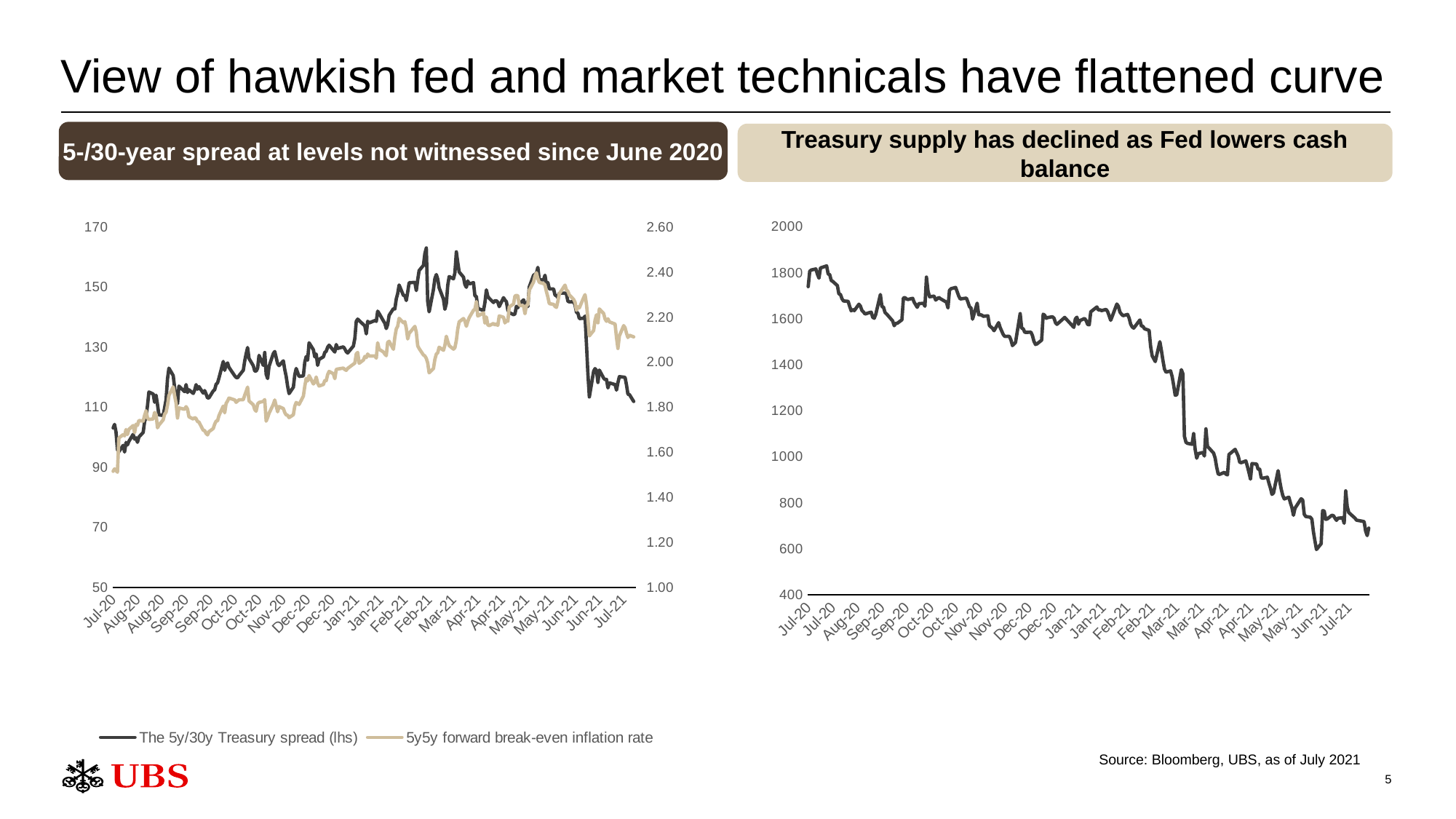

# View of hawkish fed and market technicals have flattened curve
5-/30-year spread at levels not witnessed since June 2020
Treasury supply has declined as Fed lowers cash balance

### Chart

| Category | The 5y/30y Treasury spread (lhs) | 5y5y forward break-even inflation rate |
|---|---|---|
| 44032 | 103.13 | 1.5158 |
| 44033 | 104.308 | 1.5265 |
| 44034 | 101.754 | 1.5195 |
| 44035 | 95.882 | 1.5115 |
| 44036 | 95.211 | 1.6639 |
| 44039 | 97.329 | 1.6786 |
| 44040 | 95.102 | 1.6732 |
| 44041 | 98.301 | 1.7015 |
| 44042 | 97.471 | 1.6792 |
| 44043 | 98.657 | 1.702 |
| 44046 | 101.012 | 1.7191 |
| 44047 | 99.395 | 1.6873 |
| 44048 | 99.823 | 1.7248 |
| 44049 | 98.339 | 1.7202 |
| 44050 | 100.102 | 1.7415 |
| 44053 | 101.642 | 1.7388 |
| 44054 | 105.208 | 1.7638 |
| 44055 | 106.825 | 1.7847 |
| 44056 | 110.468 | 1.7524 |
| 44057 | 115.102 | 1.7462 |
| 44060 | 114.438 | 1.7484 |
| 44061 | 111.683 | 1.7771 |
| 44062 | 114.036 | 1.7683 |
| 44063 | 110.941 | 1.7092 |
| 44064 | 107.478 | 1.7211 |
| 44067 | 107.303 | 1.7445 |
| 44068 | 109.881 | 1.7695 |
| 44069 | 112.608 | 1.7783 |
| 44070 | 119.496 | 1.8097 |
| 44071 | 123.054 | 1.8529 |
| 44074 | 120.576 | 1.8904 |
| 44075 | 116.523 | 1.8519 |
| 44076 | 112.567 | 1.8183 |
| 44077 | 111.161 | 1.7525 |
| 44078 | 117.079 | 1.7975 |
| 44082 | 115.228 | 1.7913 |
| 44083 | 117.574 | 1.8029 |
| 44084 | 114.968 | 1.7925 |
| 44085 | 115.842 | 1.758 |
| 44088 | 114.636 | 1.748 |
| 44089 | 115.719 | 1.7547 |
| 44090 | 117.565 | 1.7503 |
| 44091 | 116.019 | 1.7366 |
| 44092 | 116.907 | 1.7346 |
| 44095 | 114.731 | 1.6977 |
| 44096 | 115.572 | 1.6969 |
| 44097 | 114.445 | 1.6842 |
| 44098 | 113.097 | 1.6776 |
| 44099 | 113.176 | 1.6918 |
| 44102 | 115.476 | 1.7058 |
| 44103 | 115.856 | 1.7256 |
| 44104 | 117.683 | 1.7386 |
| 44105 | 118.155 | 1.7404 |
| 44106 | 119.794 | 1.7634 |
| 44109 | 125.29 | 1.8057 |
| 44110 | 122.336 | 1.7756 |
| 44111 | 124.309 | 1.8175 |
| 44112 | 124.782 | 1.8281 |
| 44113 | 123.321 | 1.8413 |
| 44117 | 120.512 | 1.8329 |
| 44118 | 119.978 | 1.8222 |
| 44119 | 119.819 | 1.8282 |
| 44120 | 120.548 | 1.8334 |
| 44123 | 122.356 | 1.8342 |
| 44124 | 125.47 | 1.854 |
| 44125 | 127.837 | 1.8708 |
| 44126 | 129.928 | 1.8897 |
| 44127 | 126.284 | 1.8283 |
| 44130 | 123.845 | 1.8111 |
| 44131 | 122.136 | 1.7903 |
| 44132 | 122.04 | 1.7825 |
| 44133 | 123.021 | 1.8147 |
| 44134 | 127.314 | 1.8217 |
| 44137 | 123.983 | 1.8263 |
| 44138 | 128.28 | 1.8343 |
| 44139 | 121.038 | 1.7386 |
| 44140 | 119.609 | 1.7548 |
| 44141 | 123.672 | 1.7734 |
| 44144 | 127.929 | 1.8134 |
| 44145 | 128.608 | 1.8325 |
| 44147 | 124.538 | 1.7803 |
| 44148 | 123.905 | 1.8033 |
| 44151 | 125.494 | 1.7945 |
| 44152 | 122.58 | 1.7767 |
| 44153 | 120.314 | 1.7661 |
| 44154 | 117.083 | 1.7651 |
| 44155 | 114.582 | 1.7544 |
| 44158 | 116.705 | 1.767 |
| 44159 | 120.811 | 1.8053 |
| 44160 | 122.946 | 1.8215 |
| 44162 | 120.279 | 1.8127 |
| 44165 | 120.493 | 1.8498 |
| 44166 | 125.049 | 1.8941 |
| 44167 | 126.949 | 1.9285 |
| 44168 | 125.728 | 1.9174 |
| 44169 | 131.498 | 1.9412 |
| 44172 | 129.193 | 1.9038 |
| 44173 | 126.816 | 1.913 |
| 44174 | 127.755 | 1.9347 |
| 44175 | 123.992 | 1.9072 |
| 44176 | 125.992 | 1.8946 |
| 44179 | 126.827 | 1.9016 |
| 44180 | 128.317 | 1.9197 |
| 44181 | 128.692 | 1.9187 |
| 44182 | 130.054 | 1.9453 |
| 44183 | 130.72 | 1.9597 |
| 44186 | 128.996 | 1.9493 |
| 44187 | 128.441 | 1.9273 |
| 44188 | 130.922 | 1.9682 |
| 44189 | 129.646 | 1.9701 |
| 44193 | 130.155 | 1.9744 |
| 44194 | 129.458 | 1.9678 |
| 44195 | 128.53 | 1.9645 |
| 44196 | 128.122 | 1.973 |
| 44200 | 130.431 | 1.992 |
| 44201 | 132.992 | 1.9966 |
| 44202 | 138.668 | 2.0379 |
| 44203 | 139.397 | 2.0439 |
| 44204 | 138.905 | 1.9958 |
| 44207 | 137.586 | 2.0102 |
| 44208 | 137.083 | 2.0263 |
| 44209 | 134.484 | 2.0209 |
| 44210 | 138.675 | 2.0368 |
| 44211 | 138.14 | 2.0279 |
| 44215 | 138.919 | 2.0287 |
| 44216 | 138.655 | 2.0186 |
| 44217 | 142.054 | 2.0869 |
| 44218 | 141.318 | 2.0582 |
| 44221 | 138.815 | 2.0462 |
| 44222 | 138.034 | 2.0363 |
| 44223 | 136.263 | 2.0296 |
| 44224 | 137.578 | 2.0884 |
| 44225 | 140.666 | 2.0936 |
| 44228 | 142.885 | 2.058 |
| 44229 | 142.786 | 2.112 |
| 44230 | 146.143 | 2.1484 |
| 44231 | 147.918 | 2.16 |
| 44232 | 150.78 | 2.1957 |
| 44235 | 147.287 | 2.1759 |
| 44236 | 147.254 | 2.1808 |
| 44237 | 145.601 | 2.1522 |
| 44238 | 148.424 | 2.1039 |
| 44239 | 151.54 | 2.1283 |
| 44243 | 151.655 | 2.1599 |
| 44244 | 148.912 | 2.1337 |
| 44245 | 152.556 | 2.0733 |
| 44246 | 155.604 | 2.0612 |
| 44249 | 157.315 | 2.0327 |
| 44250 | 161.208 | 2.0284 |
| 44251 | 163.116 | 2.0175 |
| 44252 | 145.207 | 1.9967 |
| 44253 | 141.838 | 1.9533 |
| 44256 | 149.289 | 1.9724 |
| 44257 | 152.88 | 2.0129 |
| 44258 | 154.264 | 2.0367 |
| 44259 | 152.754 | 2.0425 |
| 44260 | 149.827 | 2.0672 |
| 44263 | 146.076 | 2.0534 |
| 44264 | 142.68 | 2.0751 |
| 44265 | 144.576 | 2.1157 |
| 44266 | 150.686 | 2.0927 |
| 44267 | 153.594 | 2.0745 |
| 44270 | 152.845 | 2.0586 |
| 44271 | 154.782 | 2.0651 |
| 44272 | 161.808 | 2.0976 |
| 44273 | 158.308 | 2.1485 |
| 44274 | 155.105 | 2.1801 |
| 44277 | 153.396 | 2.1947 |
| 44278 | 150.921 | 2.1834 |
| 44279 | 150.023 | 2.1601 |
| 44280 | 152.129 | 2.1816 |
| 44281 | 151.13 | 2.1986 |
| 44284 | 151.567 | 2.2313 |
| 44285 | 147.142 | 2.2359 |
| 44286 | 146.969 | 2.2699 |
| 44287 | 142.968 | 2.2056 |
| 44291 | 142.265 | 2.22 |
| 44292 | 144.93 | 2.1742 |
| 44293 | 149.143 | 2.2016 |
| 44294 | 147.006 | 2.1666 |
| 44295 | 146.34 | 2.1634 |
| 44298 | 144.947 | 2.1727 |
| 44299 | 145.527 | 2.1659 |
| 44300 | 145.52 | 2.1702 |
| 44301 | 145.009 | 2.1642 |
| 44302 | 143.568 | 2.2064 |
| 44305 | 146.556 | 2.2001 |
| 44306 | 145.763 | 2.1752 |
| 44307 | 145.202 | 2.1852 |
| 44308 | 142.432 | 2.1823 |
| 44309 | 141.585 | 2.2465 |
| 44312 | 140.89 | 2.259 |
| 44313 | 141.139 | 2.2945 |
| 44314 | 143.653 | 2.2972 |
| 44315 | 143.219 | 2.2958 |
| 44316 | 144.361 | 2.2541 |
| 44319 | 145.838 | 2.2512 |
| 44320 | 144.259 | 2.216 |
| 44321 | 144.923 | 2.2523 |
| 44322 | 143.563 | 2.2565 |
| 44323 | 150.125 | 2.3203 |
| 44326 | 154.024 | 2.3573 |
| 44327 | 154.364 | 2.3833 |
| 44328 | 154.61 | 2.3981 |
| 44329 | 156.657 | 2.3717 |
| 44330 | 152.396 | 2.3553 |
| 44333 | 152.543 | 2.3498 |
| 44334 | 154.027 | 2.3441 |
| 44335 | 150.921 | 2.3142 |
| 44336 | 151.602 | 2.2901 |
| 44337 | 149.48 | 2.261 |
| 44340 | 149.463 | 2.2575 |
| 44341 | 147.411 | 2.2488 |
| 44342 | 147.215 | 2.2441 |
| 44343 | 146.532 | 2.2714 |
| 44344 | 148.058 | 2.3048 |
| 44348 | 148.075 | 2.3432 |
| 44349 | 147.694 | 2.3216 |
| 44350 | 145.379 | 2.3158 |
| 44351 | 145.157 | 2.2993 |
| 44354 | 145.193 | 2.2801 |
| 44355 | 144.106 | 2.2673 |
| 44356 | 141.678 | 2.2313 |
| 44357 | 141.387 | 2.2468 |
| 44358 | 139.598 | 2.2421 |
| 44361 | 139.68 | 2.2873 |
| 44362 | 140.417 | 2.3008 |
| 44363 | 131.027 | 2.2582 |
| 44364 | 121.091 | 2.1928 |
| 44365 | 113.481 | 2.1177 |
| 44368 | 122.04 | 2.1413 |
| 44369 | 122.9 | 2.1873 |
| 44370 | 122.305 | 2.2111 |
| 44371 | 118.301 | 2.1758 |
| 44372 | 122.406 | 2.2373 |
| 44375 | 119.716 | 2.2169 |
| 44376 | 119.268 | 2.1927 |
| 44377 | 119.309 | 2.1825 |
| 44378 | 116.482 | 2.1934 |
| 44379 | 118.144 | 2.1799 |
| 44383 | 117.581 | 2.1702 |
| 44384 | 115.734 | 2.1103 |
| 44385 | 118.239 | 2.0619 |
| 44386 | 120.231 | 2.1174 |
| 44389 | 120.066 | 2.1631 |
| 44390 | 119.934 | 2.1535 |
| 44391 | 117.425 | 2.1287 |
| 44392 | 114.38 | 2.1103 |
| 44393 | 114.257 | 2.1201 |
| 44396 | 111.956 | 2.1132 |

### Chart

| Category | US Treasury Cash balance Federal Reserve Account |
|---|---|
| 44027 | 1740.455 |
| 44028 | 1807.3051 |
| 44029 | 1812.801 |
| 44032 | 1817.27 |
| 44033 | 1794.448 |
| 44034 | 1777.1801 |
| 44035 | 1821.824 |
| 44039 | 1830.546 |
| 44040 | 1795.511 |
| 44041 | 1792.434 |
| 44042 | 1767.3409 |
| 44043 | 1763.09 |
| 44046 | 1745.136 |
| 44047 | 1708.214 |
| 44048 | 1706.637 |
| 44049 | 1687.233 |
| 44050 | 1678.144 |
| 44053 | 1676.455 |
| 44054 | 1654.869 |
| 44055 | 1635.1429 |
| 44056 | 1641.1331 |
| 44057 | 1635.886 |
| 44060 | 1663.881 |
| 44061 | 1655.467 |
| 44062 | 1636.3929 |
| 44063 | 1630.312 |
| 44064 | 1621.385 |
| 44067 | 1627.631 |
| 44068 | 1629.281 |
| 44069 | 1607.449 |
| 44070 | 1602.817 |
| 44071 | 1620.187 |
| 44074 | 1705.9821 |
| 44075 | 1652.933 |
| 44076 | 1651.823 |
| 44077 | 1628.42 |
| 44078 | 1621.785 |
| 44082 | 1591.491 |
| 44083 | 1570.533 |
| 44084 | 1580.972 |
| 44085 | 1581.016 |
| 44088 | 1596.094 |
| 44089 | 1691.058 |
| 44090 | 1692.809 |
| 44091 | 1686.36 |
| 44092 | 1684.759 |
| 44095 | 1689.647 |
| 44096 | 1672.796 |
| 44097 | 1661.7321 |
| 44098 | 1650.402 |
| 44099 | 1666.33 |
| 44102 | 1667.8361 |
| 44103 | 1655.158 |
| 44104 | 1781.679 |
| 44105 | 1721.399 |
| 44106 | 1696.491 |
| 44109 | 1699.085 |
| 44110 | 1682.129 |
| 44111 | 1687.434 |
| 44112 | 1693.511 |
| 44113 | 1688.155 |
| 44117 | 1672.917 |
| 44118 | 1647.937 |
| 44119 | 1724.441 |
| 44120 | 1731.394 |
| 44123 | 1736.903 |
| 44124 | 1718.52 |
| 44125 | 1699.4969 |
| 44126 | 1686.614 |
| 44127 | 1687.7889 |
| 44130 | 1690.2159 |
| 44131 | 1673.293 |
| 44132 | 1653.0389 |
| 44133 | 1647.48 |
| 44134 | 1598.798 |
| 44137 | 1668.478 |
| 44138 | 1618.498 |
| 44139 | 1618.568 |
| 44140 | 1616.7159 |
| 44141 | 1611.36 |
| 44144 | 1613.526 |
| 44145 | 1570.7679 |
| 44147 | 1559.098 |
| 44148 | 1548.6949 |
| 44151 | 1583.7 |
| 44152 | 1562.437 |
| 44153 | 1546.924 |
| 44154 | 1532.201 |
| 44155 | 1523.9449 |
| 44158 | 1524.043 |
| 44159 | 1508.389 |
| 44160 | 1484.036 |
| 44162 | 1497.733 |
| 44165 | 1622.986 |
| 44166 | 1559.9091 |
| 44167 | 1557.239 |
| 44168 | 1542.061 |
| 44169 | 1541.553 |
| 44172 | 1542.507 |
| 44173 | 1528.113 |
| 44174 | 1502.361 |
| 44175 | 1489.111 |
| 44176 | 1491.532 |
| 44179 | 1507.694 |
| 44180 | 1620.613 |
| 44181 | 1615.873 |
| 44182 | 1603.0 |
| 44183 | 1605.924 |
| 44186 | 1609.2889 |
| 44187 | 1603.478 |
| 44188 | 1583.308 |
| 44189 | 1576.37 |
| 44194 | 1606.627 |
| 44200 | 1563.361 |
| 44201 | 1600.257 |
| 44202 | 1607.396 |
| 44203 | 1576.756 |
| 44204 | 1592.9399 |
| 44207 | 1601.9399 |
| 44208 | 1592.556 |
| 44209 | 1575.875 |
| 44210 | 1574.375 |
| 44211 | 1630.897 |
| 44215 | 1652.048 |
| 44216 | 1638.3311 |
| 44217 | 1639.728 |
| 44218 | 1636.166 |
| 44221 | 1641.392 |
| 44222 | 1631.783 |
| 44224 | 1593.973 |
| 44225 | 1611.3521 |
| 44228 | 1664.5959 |
| 44229 | 1654.9189 |
| 44230 | 1629.729 |
| 44231 | 1620.963 |
| 44232 | 1613.958 |
| 44235 | 1619.3571 |
| 44236 | 1603.403 |
| 44237 | 1576.744 |
| 44238 | 1564.8621 |
| 44239 | 1560.063 |
| 44243 | 1595.2791 |
| 44244 | 1568.8929 |
| 44245 | 1567.702 |
| 44246 | 1557.254 |
| 44249 | 1550.121 |
| 44250 | 1480.606 |
| 44251 | 1439.646 |
| 44253 | 1414.465 |
| 44256 | 1500.687 |
| 44257 | 1462.558 |
| 44258 | 1420.238 |
| 44259 | 1382.2531 |
| 44260 | 1368.265 |
| 44263 | 1373.951 |
| 44264 | 1349.174 |
| 44265 | 1310.2729 |
| 44266 | 1268.214 |
| 44267 | 1269.979 |
| 44270 | 1379.152 |
| 44271 | 1361.274 |
| 44272 | 1089.501 |
| 44273 | 1063.2889 |
| 44274 | 1058.913 |
| 44277 | 1054.77 |
| 44278 | 1101.256 |
| 44279 | 1031.908 |
| 44280 | 994.029 |
| 44281 | 1013.861 |
| 44284 | 1019.013 |
| 44285 | 1003.516 |
| 44286 | 1121.951 |
| 44287 | 1045.816 |
| 44291 | 1016.158 |
| 44292 | 994.366 |
| 44293 | 954.968 |
| 44294 | 924.88 |
| 44295 | 923.929 |
| 44298 | 932.525 |
| 44299 | 924.784 |
| 44300 | 921.685 |
| 44301 | 1010.328 |
| 44302 | 1015.48 |
| 44305 | 1032.722 |
| 44306 | 1018.382 |
| 44307 | 1003.443 |
| 44308 | 976.597 |
| 44309 | 974.621 |
| 44312 | 982.206 |
| 44313 | 958.871 |
| 44314 | 932.287 |
| 44315 | 903.015 |
| 44316 | 970.716 |
| 44319 | 968.663 |
| 44320 | 945.86 |
| 44321 | 946.134 |
| 44322 | 909.277 |
| 44323 | 906.936 |
| 44326 | 911.337 |
| 44327 | 885.779 |
| 44328 | 864.253 |
| 44329 | 836.852 |
| 44330 | 843.078 |
| 44333 | 939.902 |
| 44334 | 896.013 |
| 44335 | 860.833 |
| 44336 | 832.974 |
| 44337 | 816.93 |
| 44340 | 824.521 |
| 44341 | 800.118 |
| 44342 | 778.912 |
| 44343 | 745.973 |
| 44344 | 776.7 |
| 44348 | 817.789 |
| 44349 | 812.087 |
| 44350 | 750.152 |
| 44351 | 740.611 |
| 44354 | 737.59 |
| 44355 | 728.517 |
| 44356 | 673.555 |
| 44357 | 633.055 |
| 44358 | 597.051 |
| 44361 | 622.178 |
| 44362 | 765.721 |
| 44363 | 765.114 |
| 44364 | 728.246 |
| 44365 | 730.159 |
| 44368 | 745.97 |
| 44369 | 744.249 |
| 44370 | 733.877 |
| 44371 | 723.946 |
| 44372 | 733.226 |
| 44375 | 734.915 |
| 44376 | 711.267 |
| 44377 | 851.929 |
| 44378 | 784.035 |
| 44379 | 757.682 |
| 44383 | 733.889 |
| 44384 | 724.898 |
| 44389 | 718.474 |
| 44390 | 676.8 |
| 44391 | 657.542 |
| 44392 | 690.107 |
Source: Bloomberg, UBS, as of July 2021